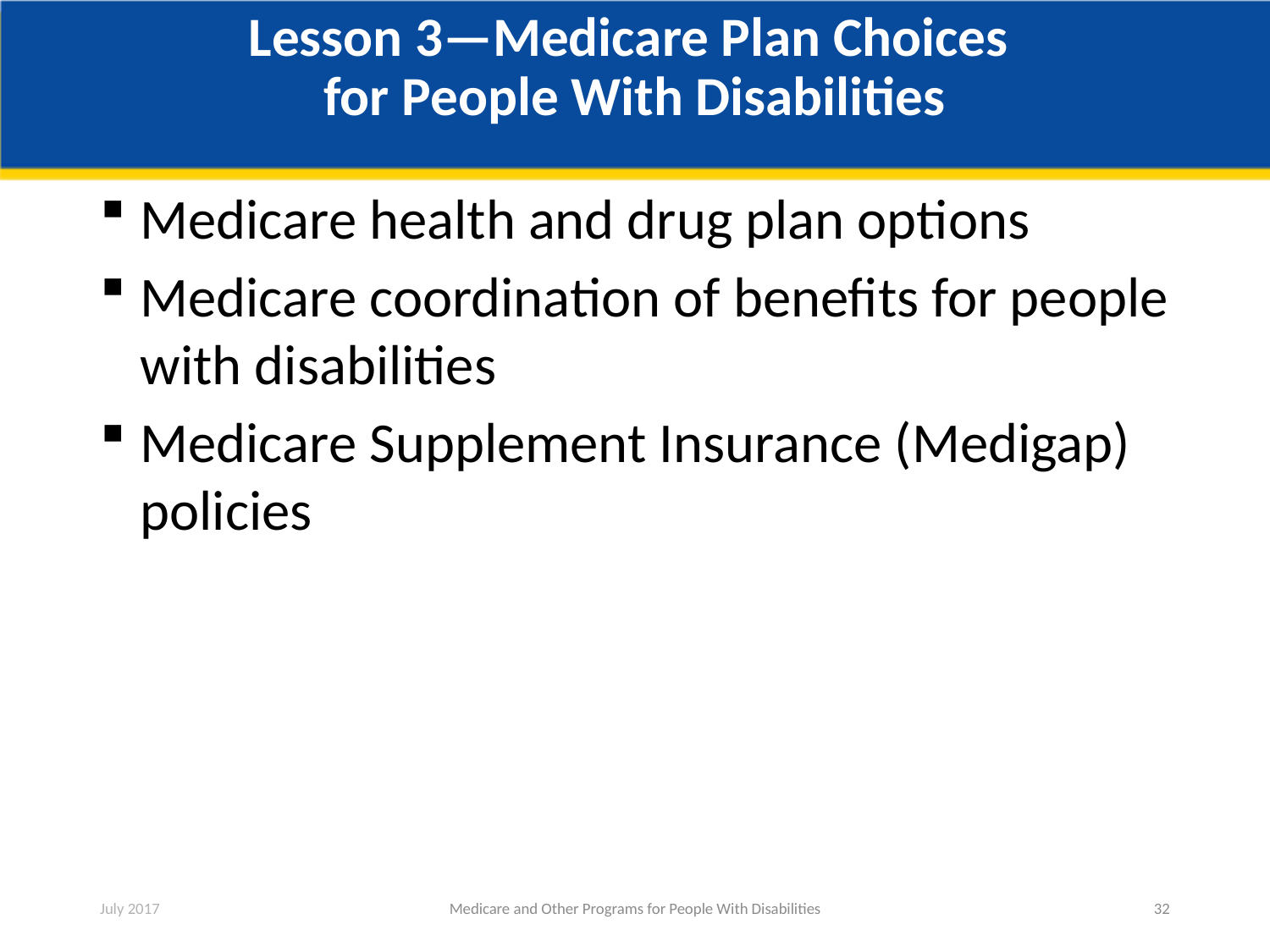

# Lesson 3—Medicare Plan Choices for People With Disabilities
Medicare health and drug plan options
Medicare coordination of benefits for people with disabilities
Medicare Supplement Insurance (Medigap) policies

July 2017
Medicare and Other Programs for People With Disabilities
32